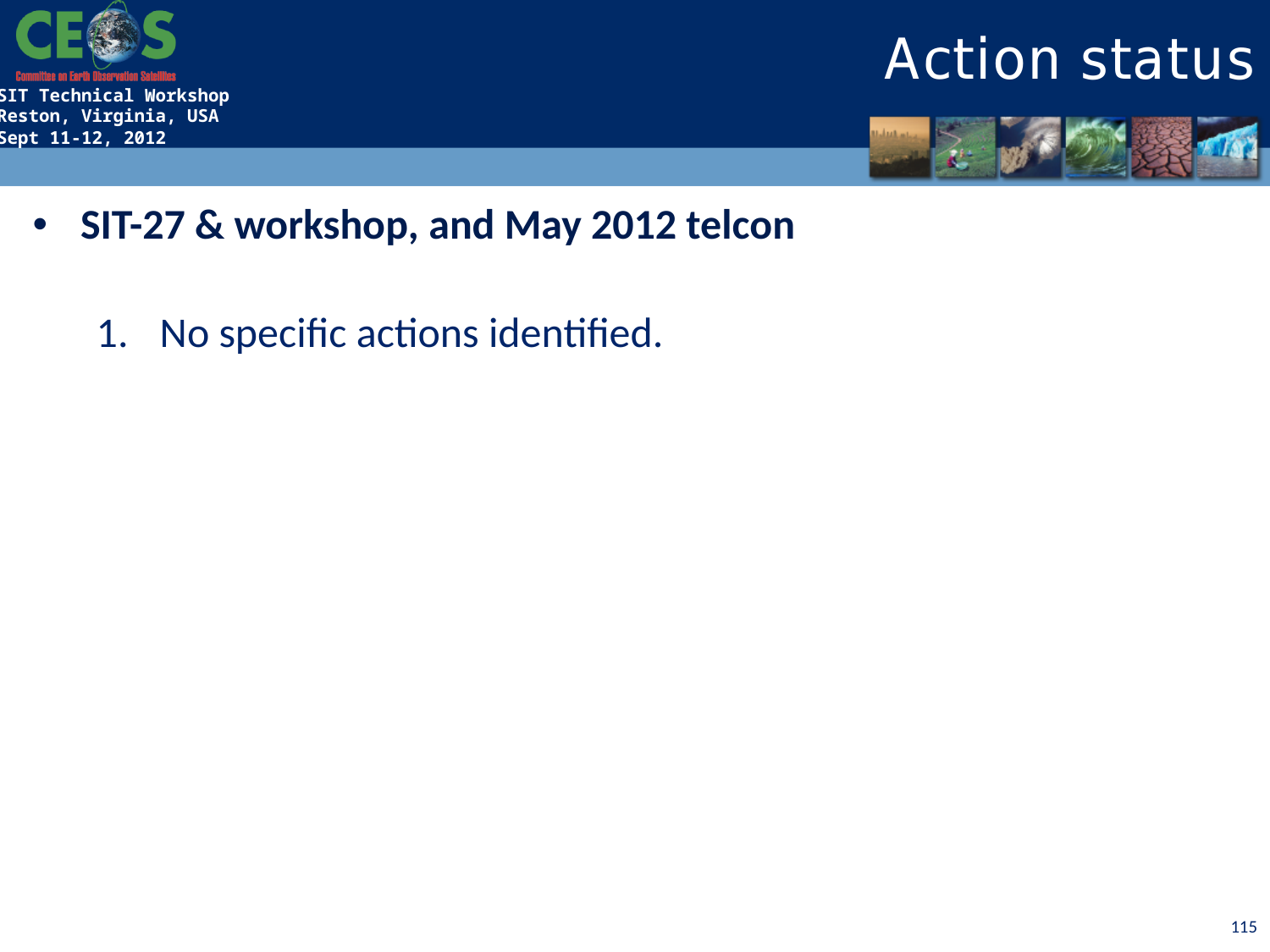

Action status
SIT-27 & workshop, and May 2012 telcon

No specific actions identified.

115